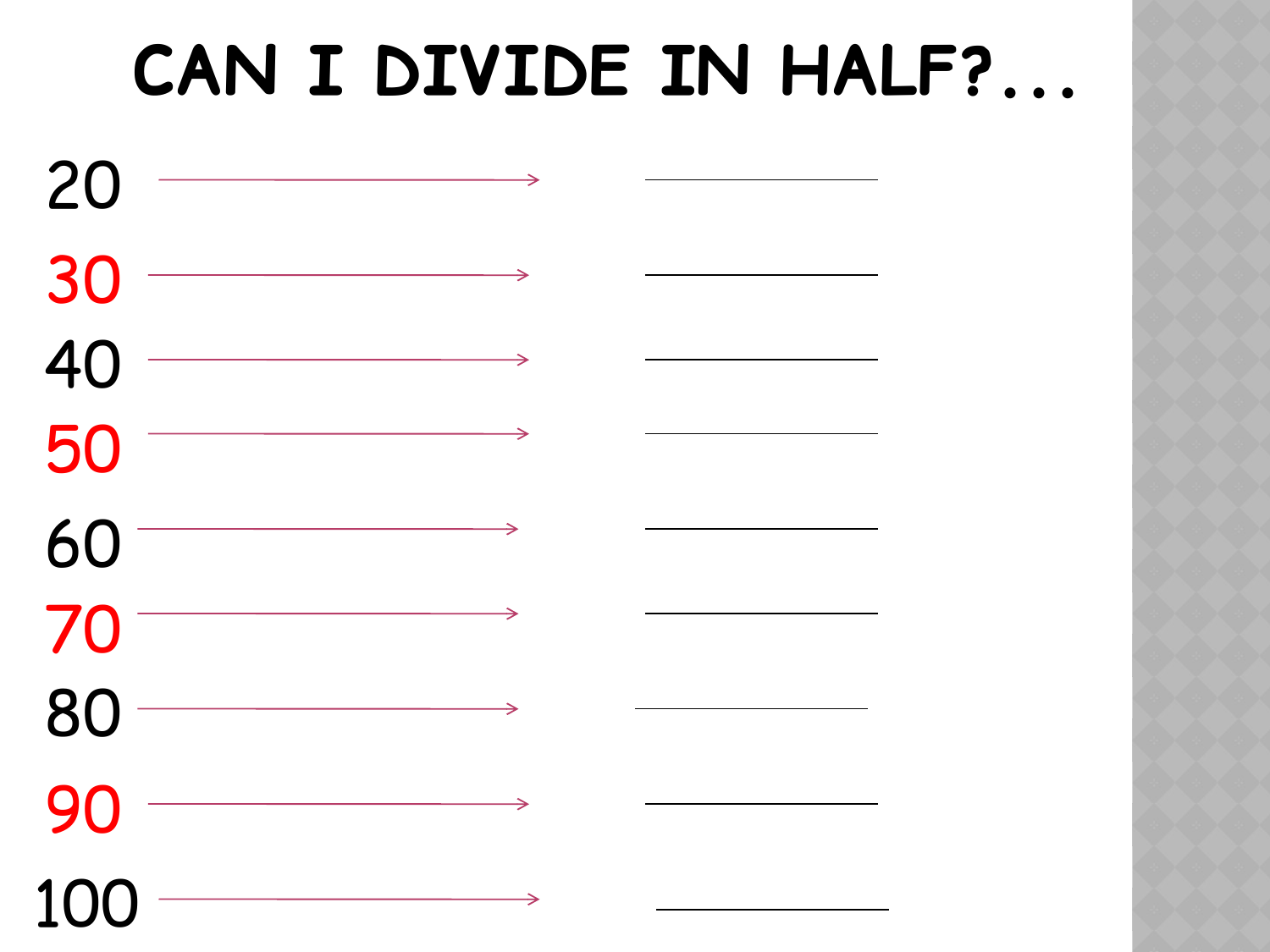

# Can I divide in half?...
20
30
40
50
60
70
80
90
100